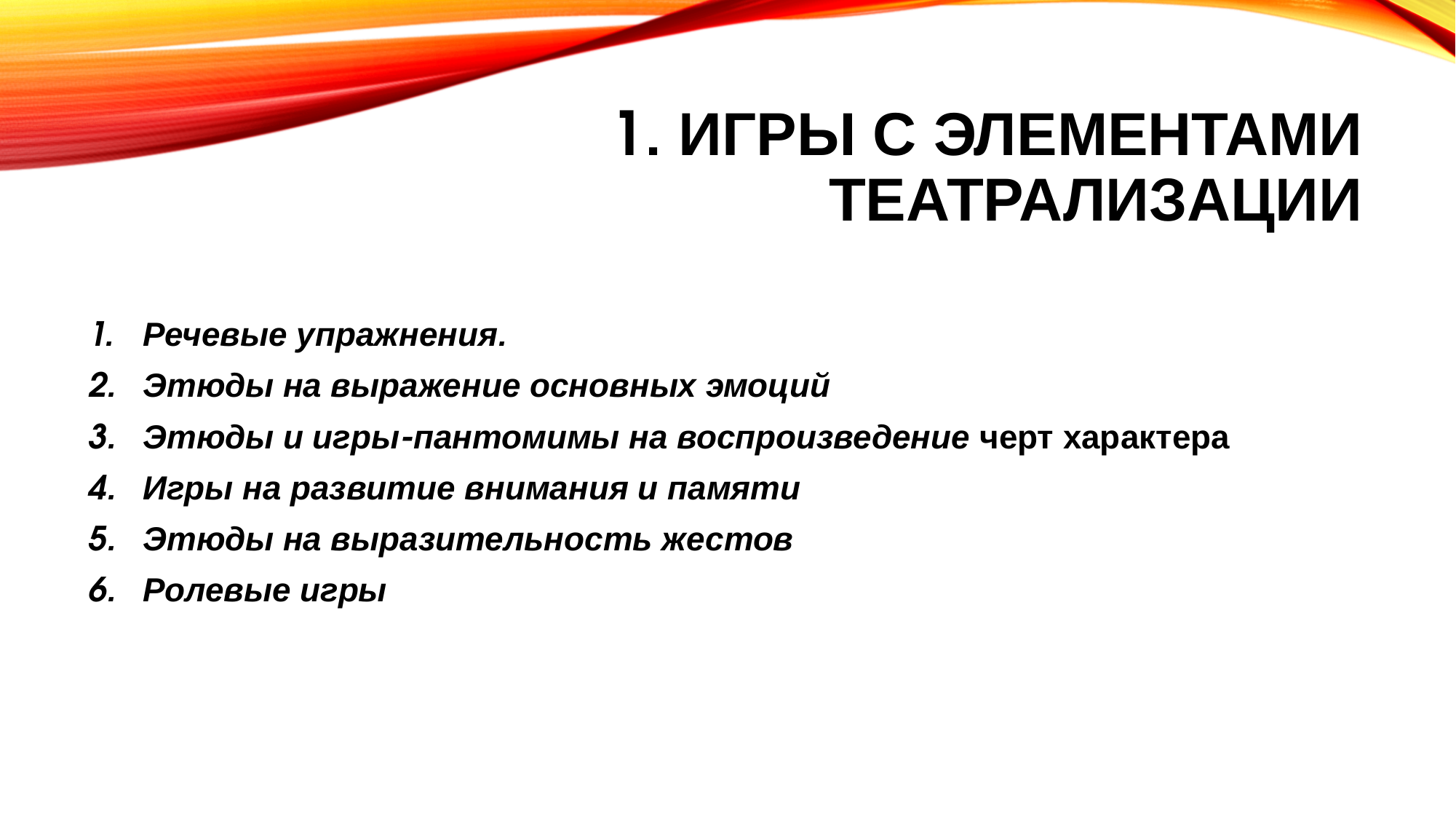

# 1. Игры с элементами театрализации
Речевые упражнения.
Этюды на выражение основных эмоций
Этюды и игры-пантомимы на воспроизведение черт характера
Игры на развитие внимания и памяти
Этюды на выразительность жестов
Ролевые игры